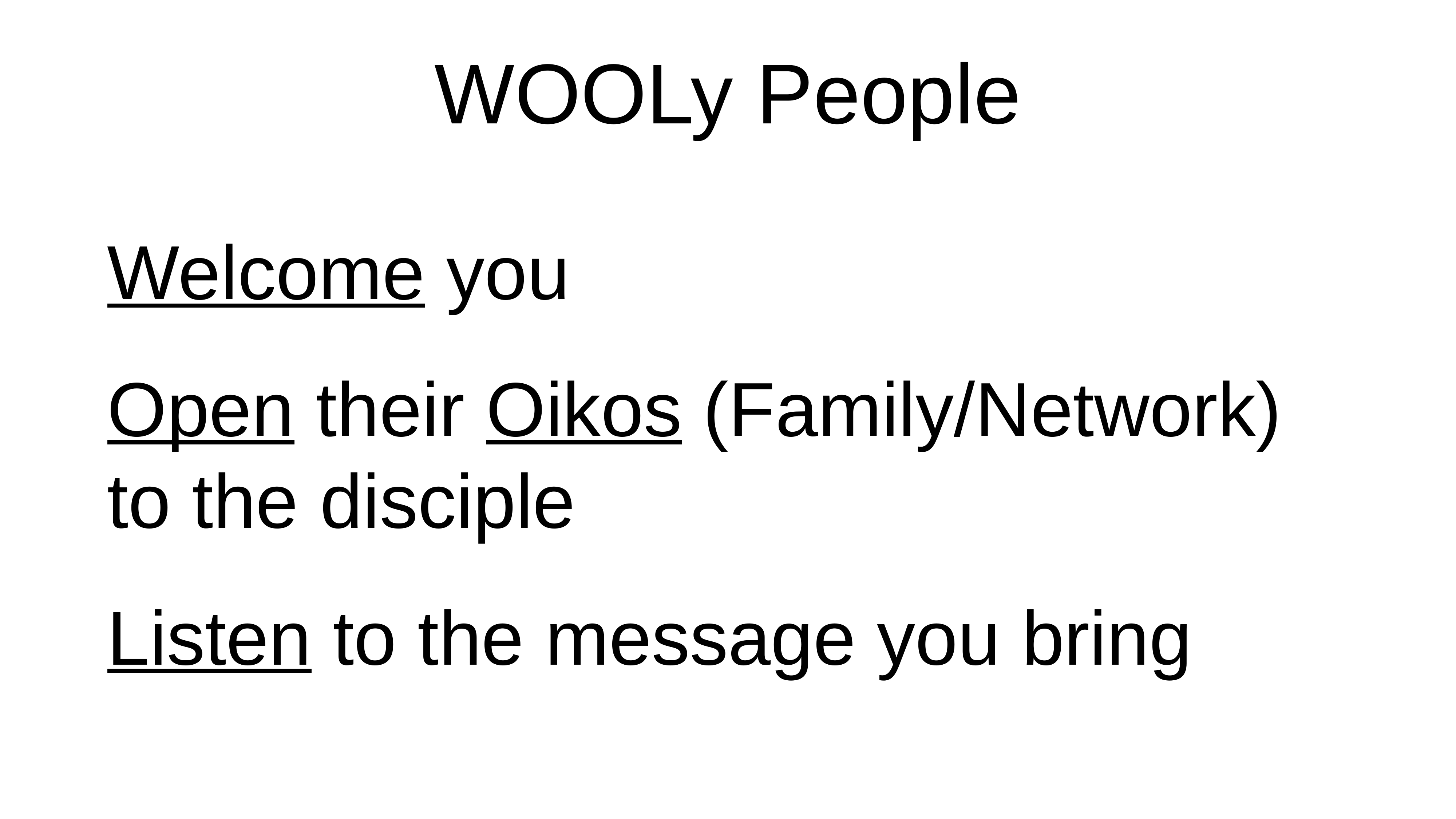

# WOOLy People
Welcome you
Open their Oikos (Family/Network) to the disciple
Listen to the message you bring